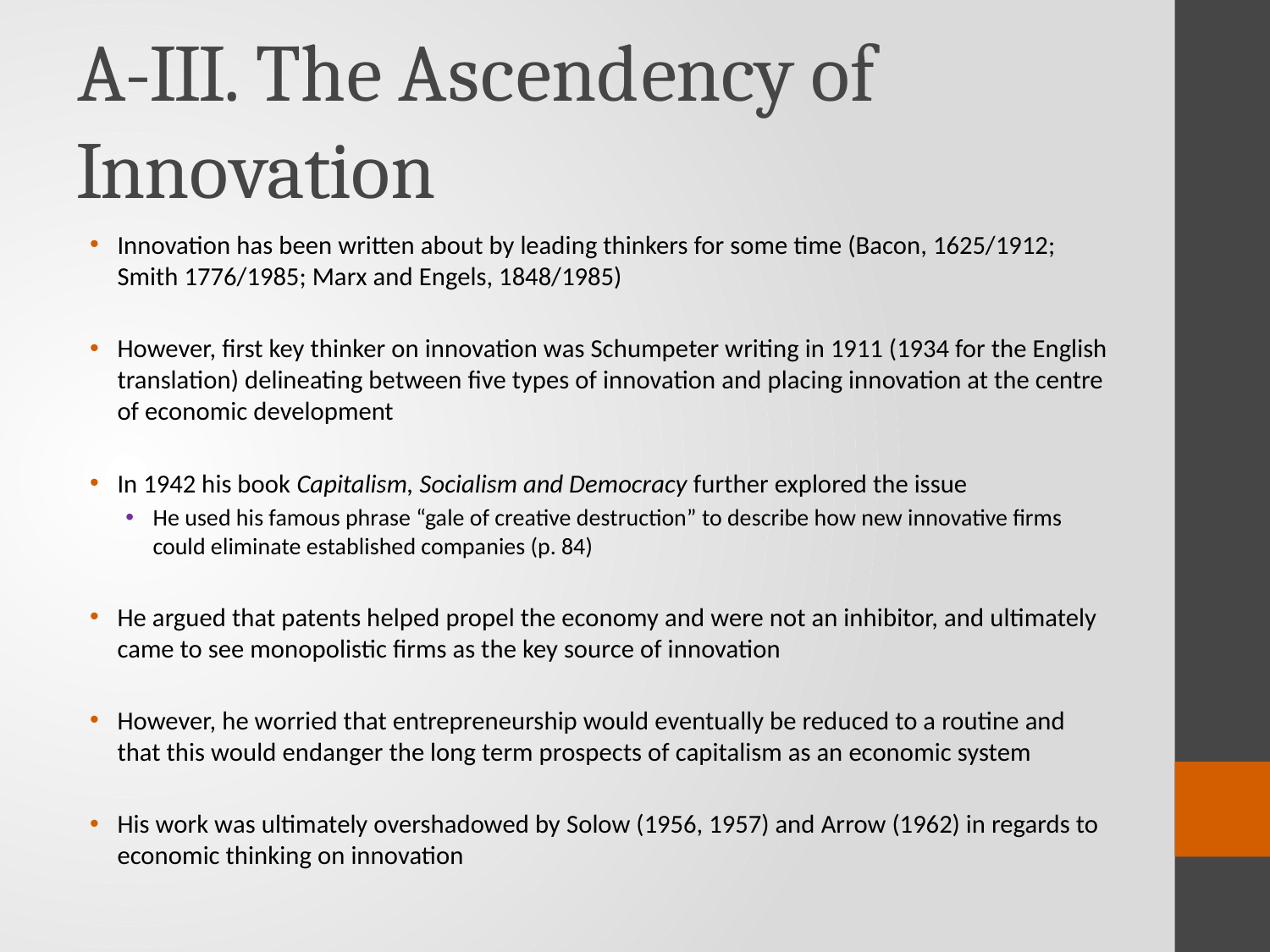

# A-III. The Ascendency of Innovation
Innovation has been written about by leading thinkers for some time (Bacon, 1625/1912; Smith 1776/1985; Marx and Engels, 1848/1985)

However, first key thinker on innovation was Schumpeter writing in 1911 (1934 for the English translation) delineating between five types of innovation and placing innovation at the centre of economic development

In 1942 his book Capitalism, Socialism and Democracy further explored the issue
He used his famous phrase “gale of creative destruction” to describe how new innovative firms could eliminate established companies (p. 84)

He argued that patents helped propel the economy and were not an inhibitor, and ultimately came to see monopolistic firms as the key source of innovation

However, he worried that entrepreneurship would eventually be reduced to a routine and that this would endanger the long term prospects of capitalism as an economic system

His work was ultimately overshadowed by Solow (1956, 1957) and Arrow (1962) in regards to economic thinking on innovation